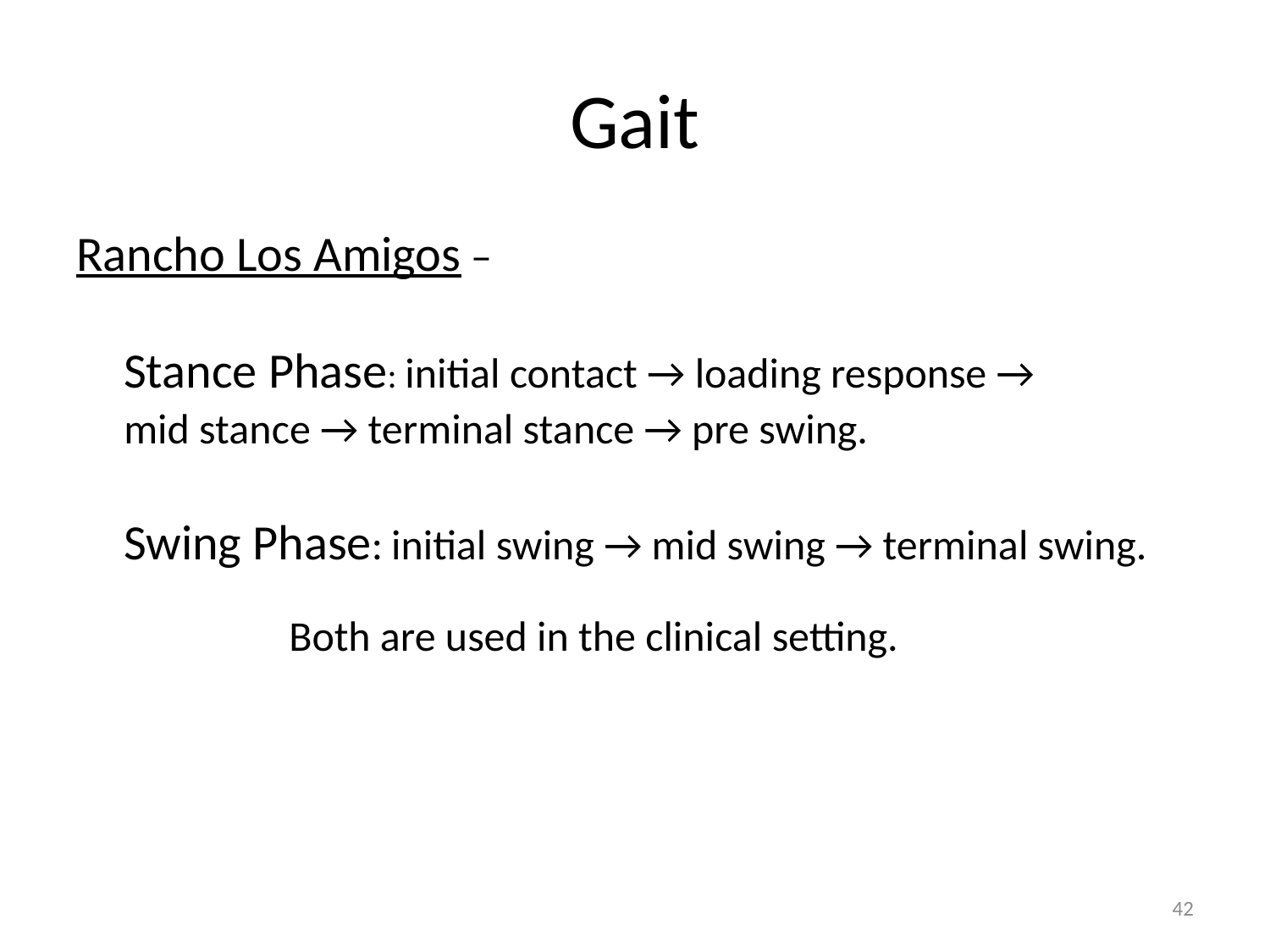

# Gait
Rancho Los Amigos –

	Stance Phase: initial contact → loading response →
	mid stance → terminal stance → pre swing.

	Swing Phase: initial swing → mid swing → terminal swing.

		    Both are used in the clinical setting.

42